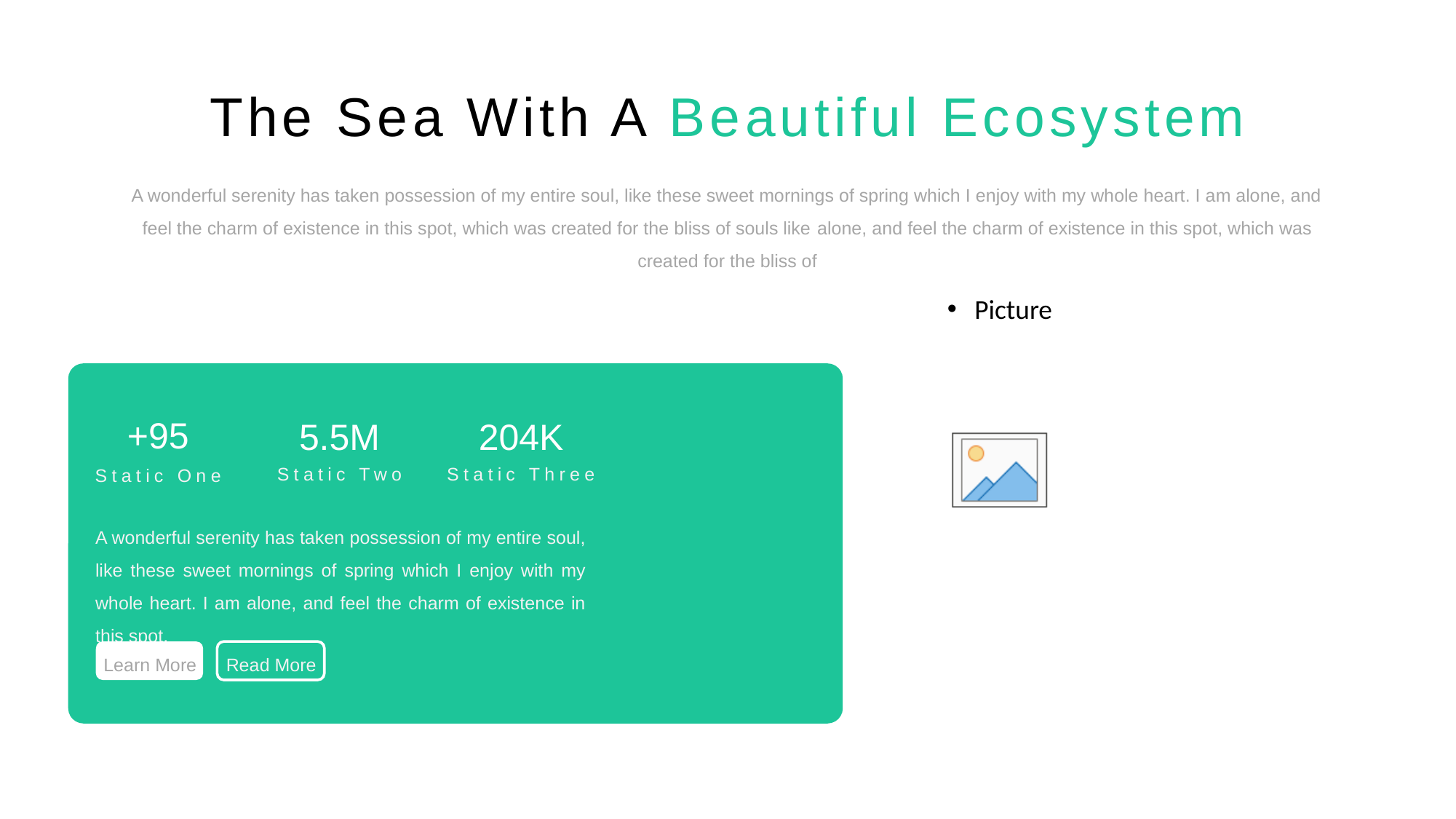

The Sea With A Beautiful Ecosystem
A wonderful serenity has taken possession of my entire soul, like these sweet mornings of spring which I enjoy with my whole heart. I am alone, and feel the charm of existence in this spot, which was created for the bliss of souls like alone, and feel the charm of existence in this spot, which was created for the bliss of

+95
Static One
5.5M
Static Two
204K
Static Three
A wonderful serenity has taken possession of my entire soul, like these sweet mornings of spring which I enjoy with my whole heart. I am alone, and feel the charm of existence in this spot,
Learn More

Read More